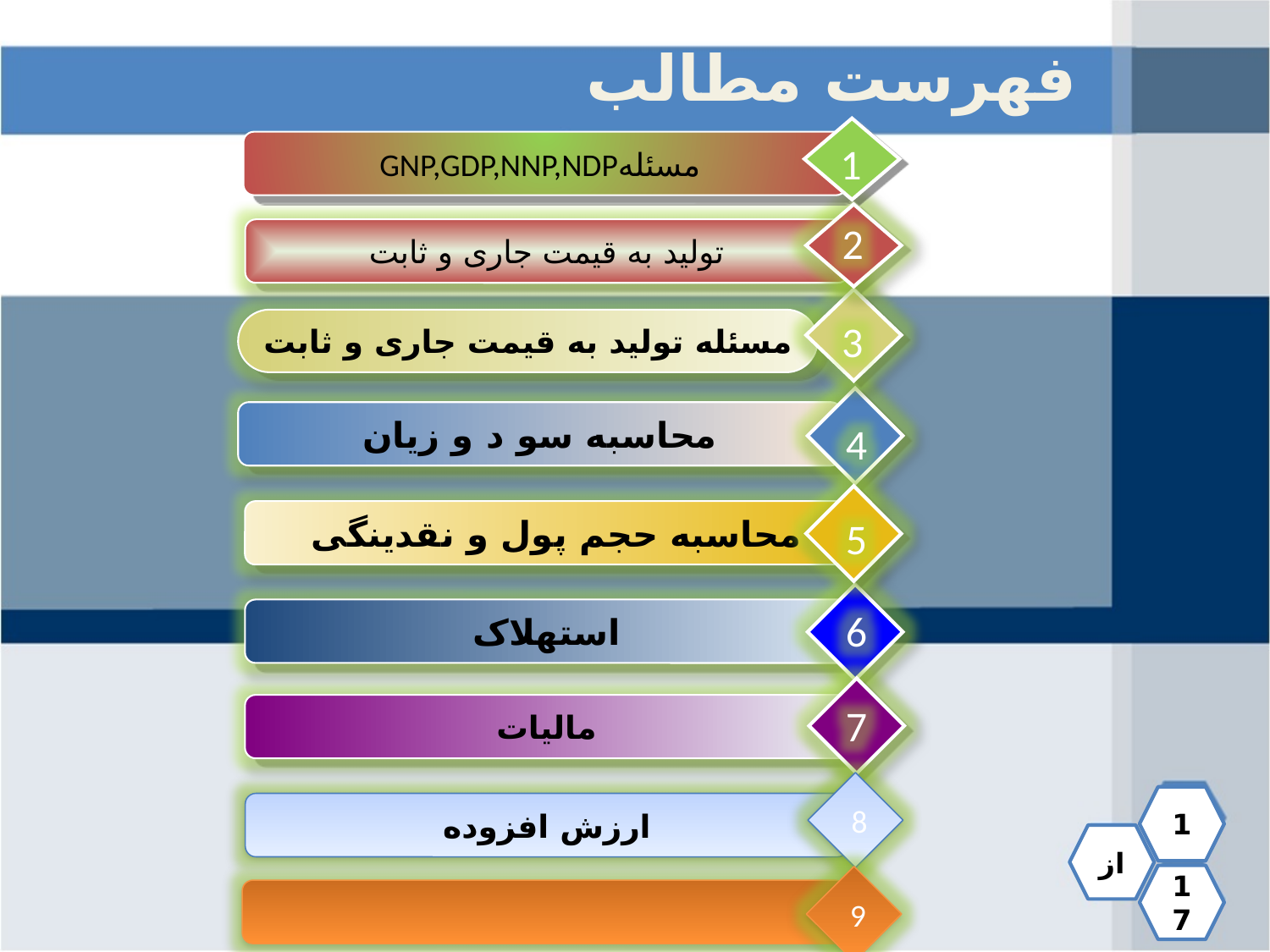

فهرست مطالب

1
GNP,GDP,NNP,NDPمسئله

2
تولید به قیمت جاری و ثابت
1

3
مسئله تولید به قیمت جاری و ثابت

محاسبه سو د و زیان
4

محاسبه حجم پول و نقدینگی
5

6
استهلاک

7
مالیات
 8
1
ارزش افزوده
از
17
 9